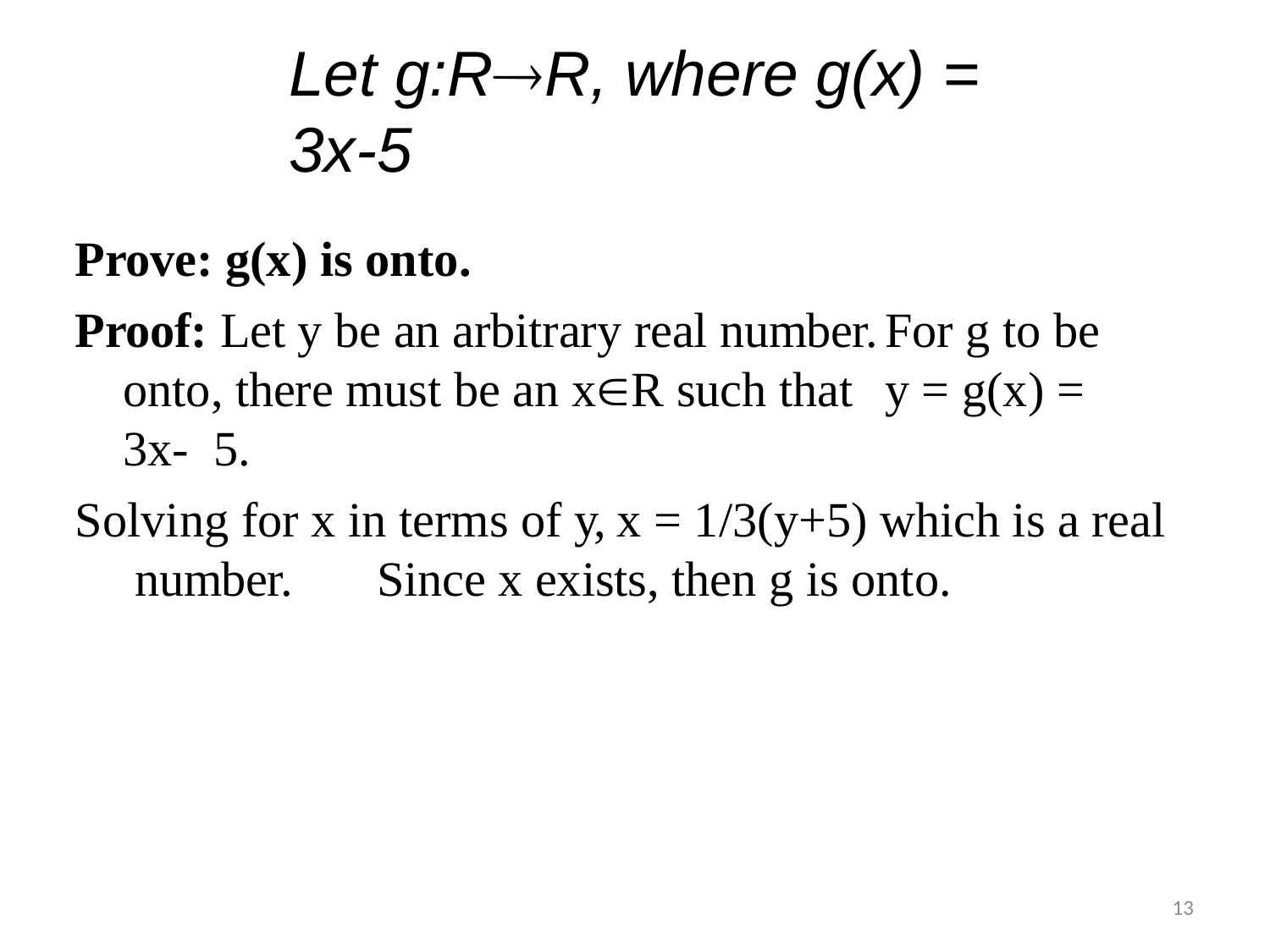

# Let g:R→R, where g(x) = 3x-5
Prove: g(x) is onto.
Proof: Let y be an arbitrary real number.	For g to be  onto, there must be an x∈R such that	y = g(x) = 3x-  5.
Solving for x in terms of y, x = 1/3(y+5) which is a real  number.	Since x exists, then g is onto.
13